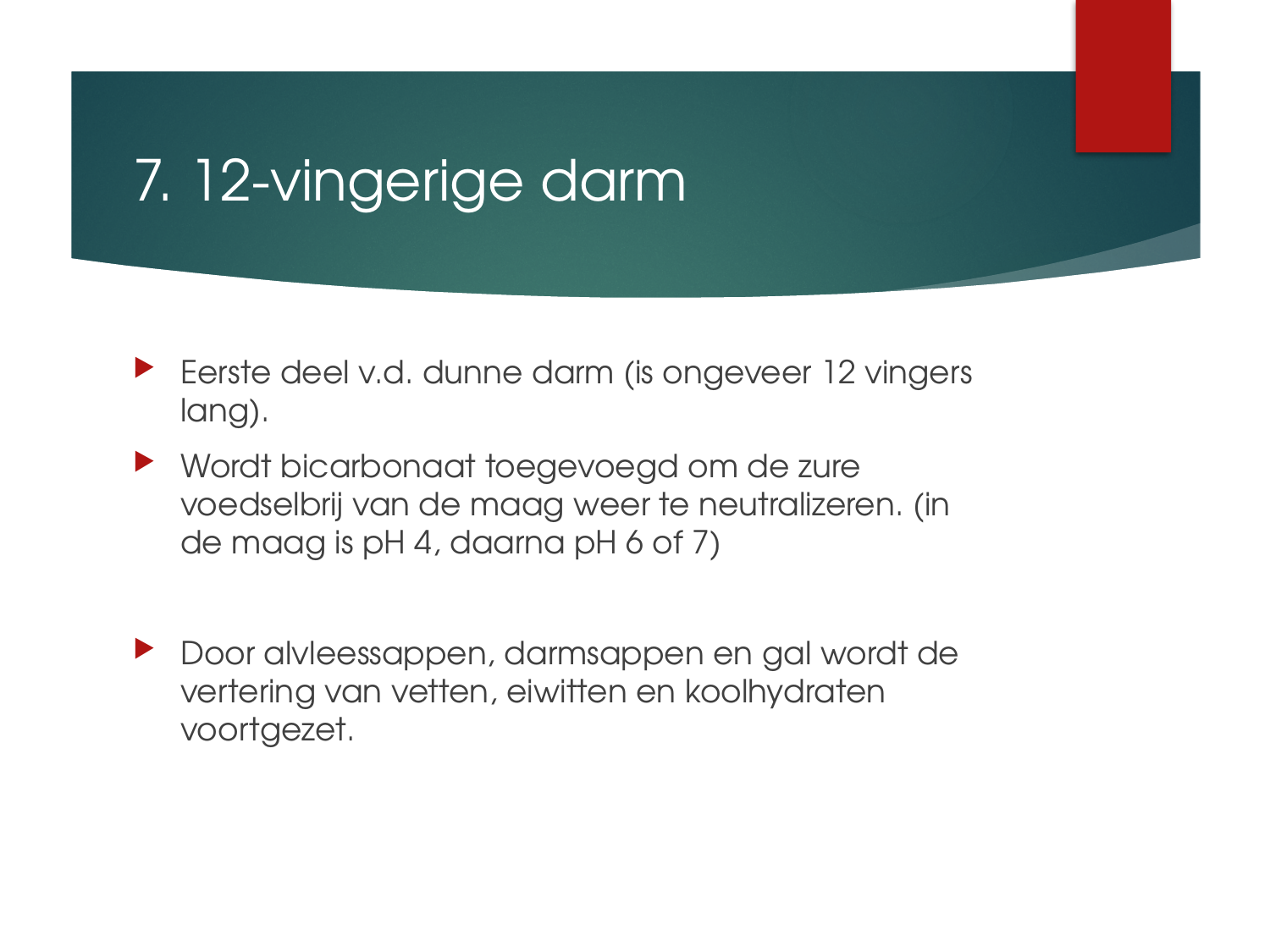

# 7. 12-vingerige darm
Eerste deel v.d. dunne darm (is ongeveer 12 vingers lang).
Wordt bicarbonaat toegevoegd om de zure voedselbrij van de maag weer te neutralizeren. (in de maag is pH 4, daarna pH 6 of 7)

Door alvleessappen, darmsappen en gal wordt de vertering van vetten, eiwitten en koolhydraten voortgezet.